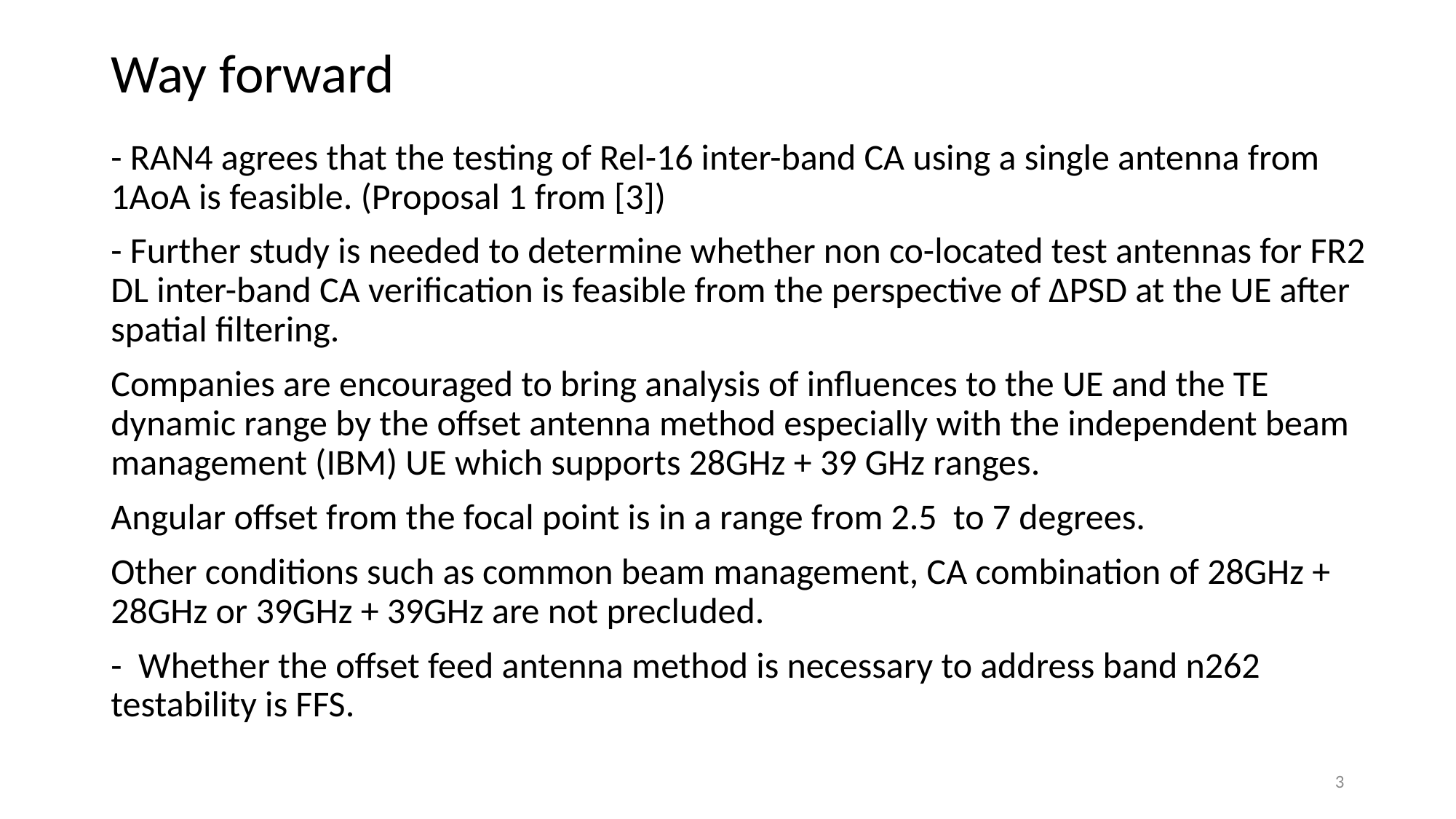

# Way forward
- RAN4 agrees that the testing of Rel-16 inter-band CA using a single antenna from 1AoA is feasible. (Proposal 1 from [3])
- Further study is needed to determine whether non co-located test antennas for FR2 DL inter-band CA verification is feasible from the perspective of ∆PSD at the UE after spatial filtering.
Companies are encouraged to bring analysis of influences to the UE and the TE dynamic range by the offset antenna method especially with the independent beam management (IBM) UE which supports 28GHz + 39 GHz ranges.
Angular offset from the focal point is in a range from 2.5  to 7 degrees.
Other conditions such as common beam management, CA combination of 28GHz + 28GHz or 39GHz + 39GHz are not precluded.
-  Whether the offset feed antenna method is necessary to address band n262 testability is FFS.
3